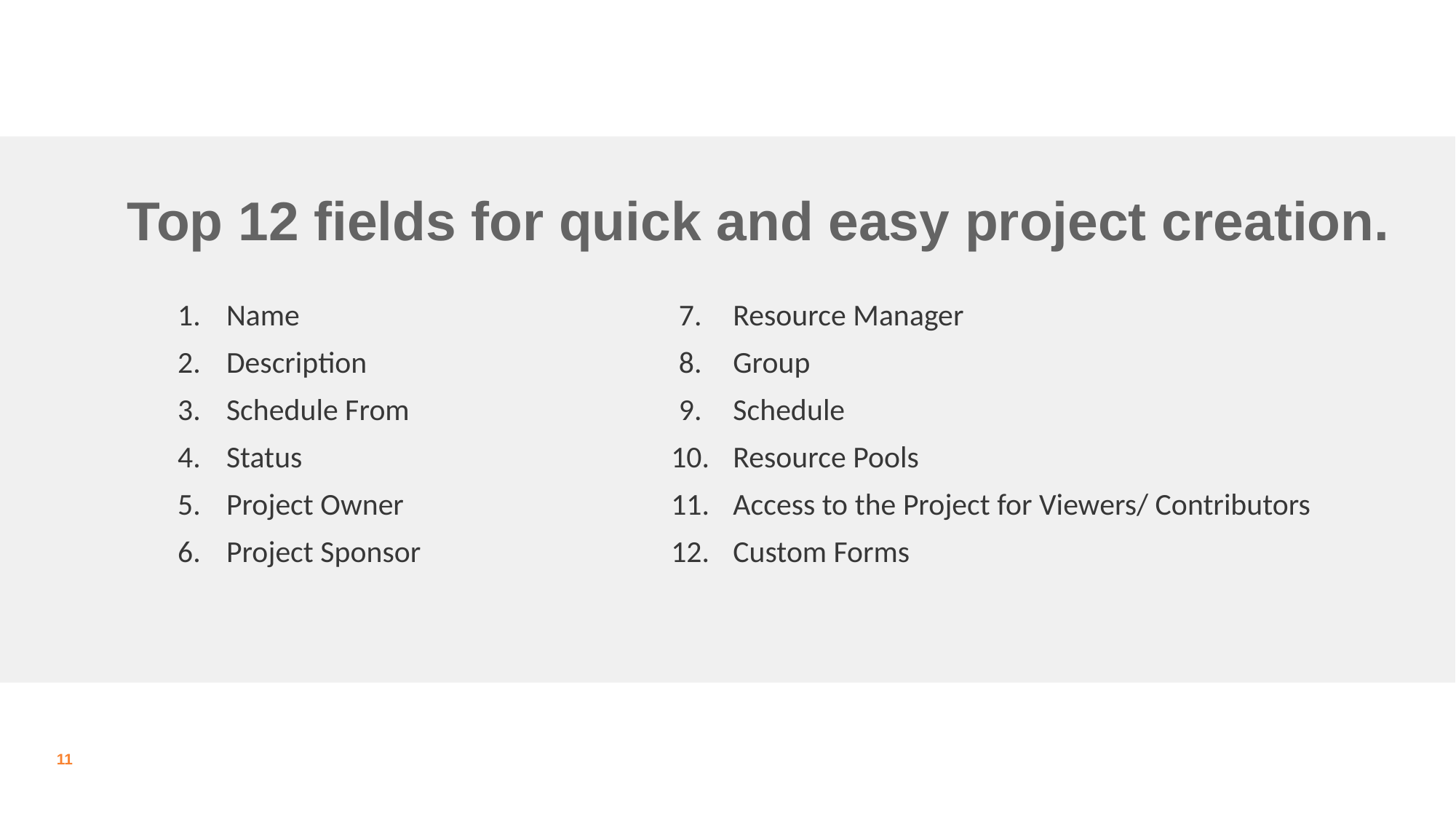

# Top 12 fields for quick and easy project creation.
| 1. | Name | 7. | Resource Manager |
| --- | --- | --- | --- |
| 2. | Description | 8. | Group |
| 3. | Schedule From | 9. | Schedule |
| 4. | Status | 10. | Resource Pools |
| 5. | Project Owner | 11. | Access to the Project for Viewers/ Contributors |
| 6. | Project Sponsor | 12. | Custom Forms |
For detailed information about these 12 fields , refer to The most important project details guide.